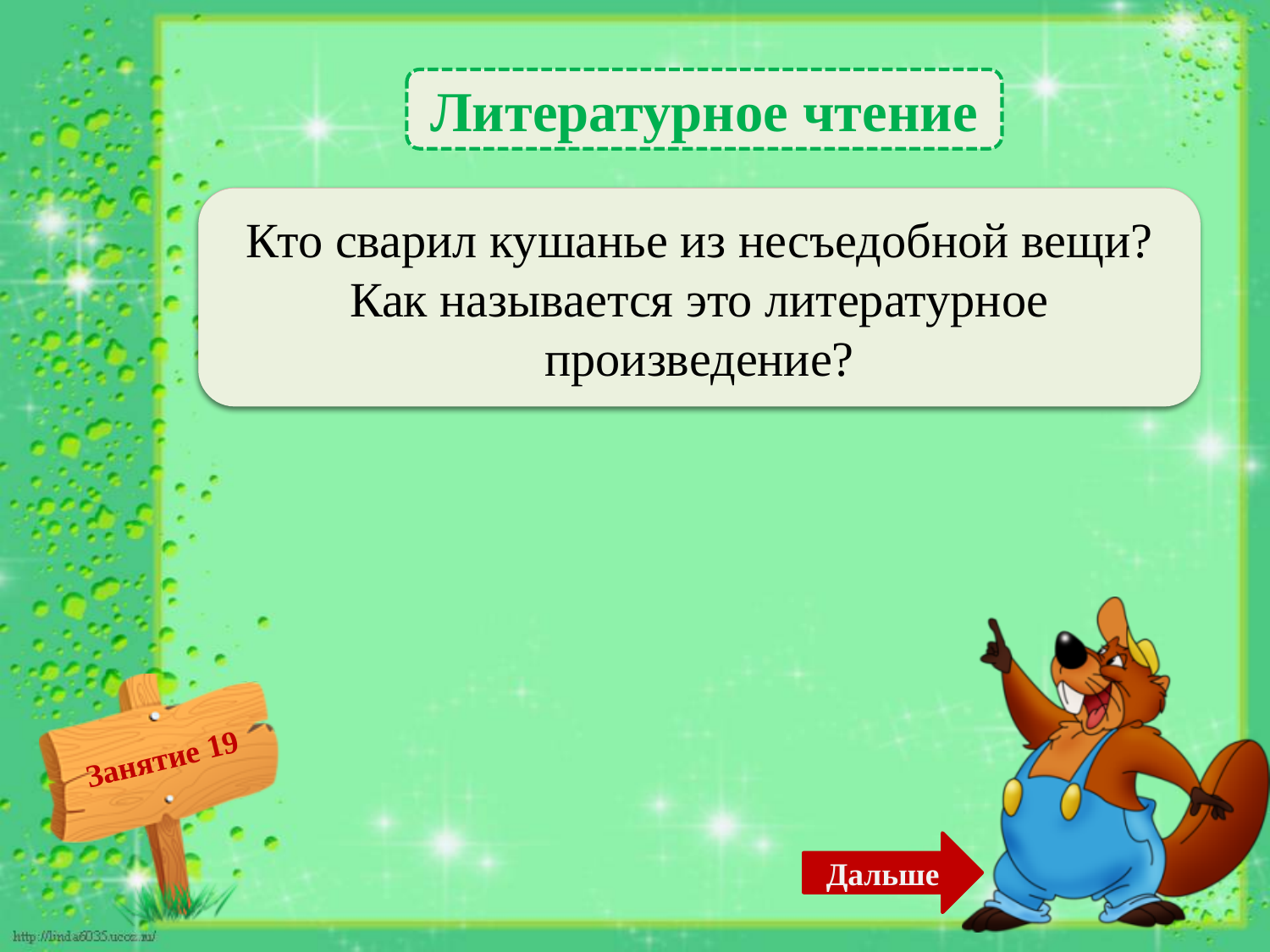

Литературное чтение
 Солдат. Русская народная сказка
«Каша из топора» – 1б.
Кто сварил кушанье из несъедобной вещи? Как называется это литературное произведение?

Дальше